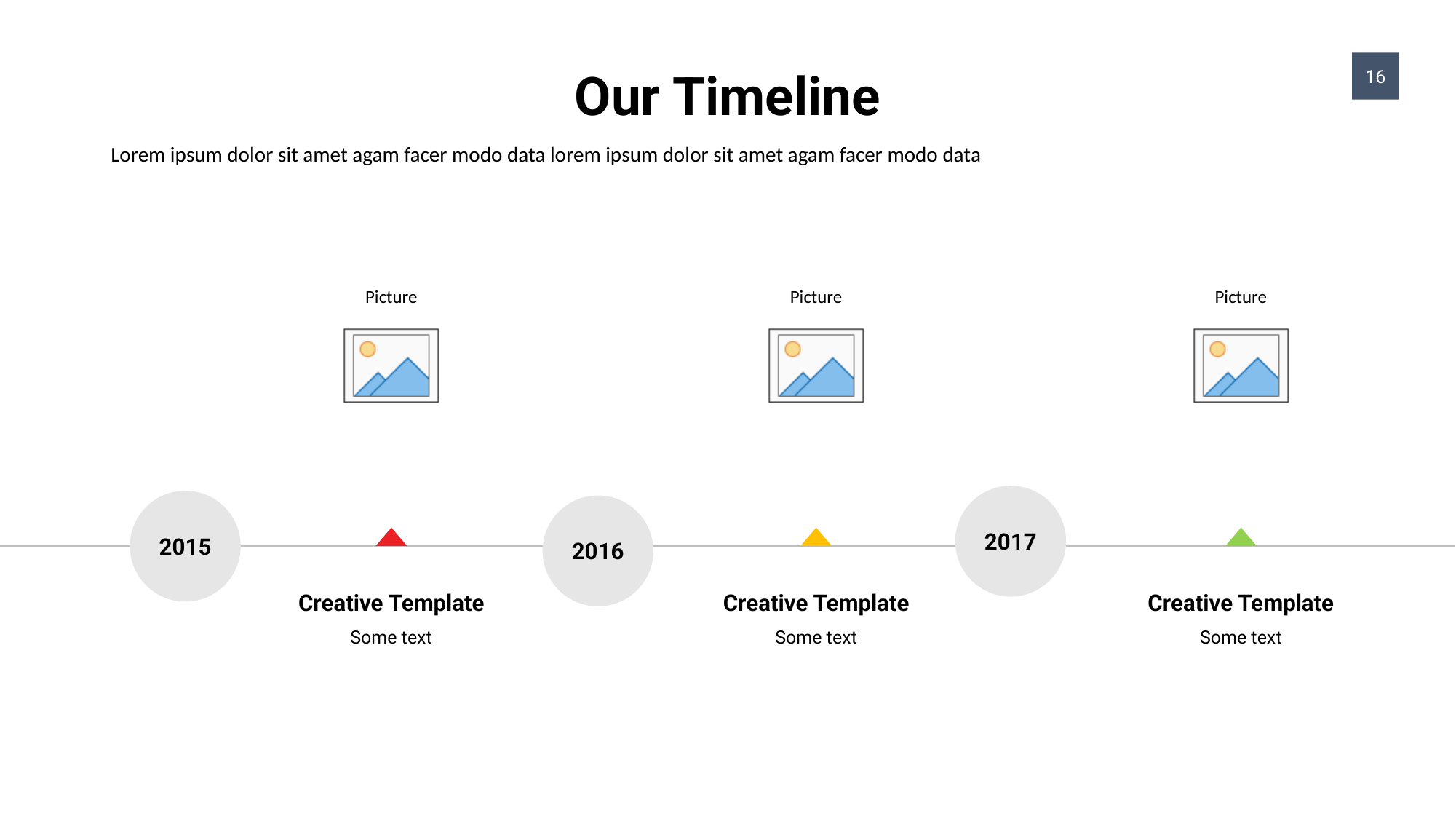

Our Timeline
16
Lorem ipsum dolor sit amet agam facer modo data lorem ipsum dolor sit amet agam facer modo data

2017
2015

2016
Creative Template
Some text
Creative Template
Some text
Creative Template
Some text